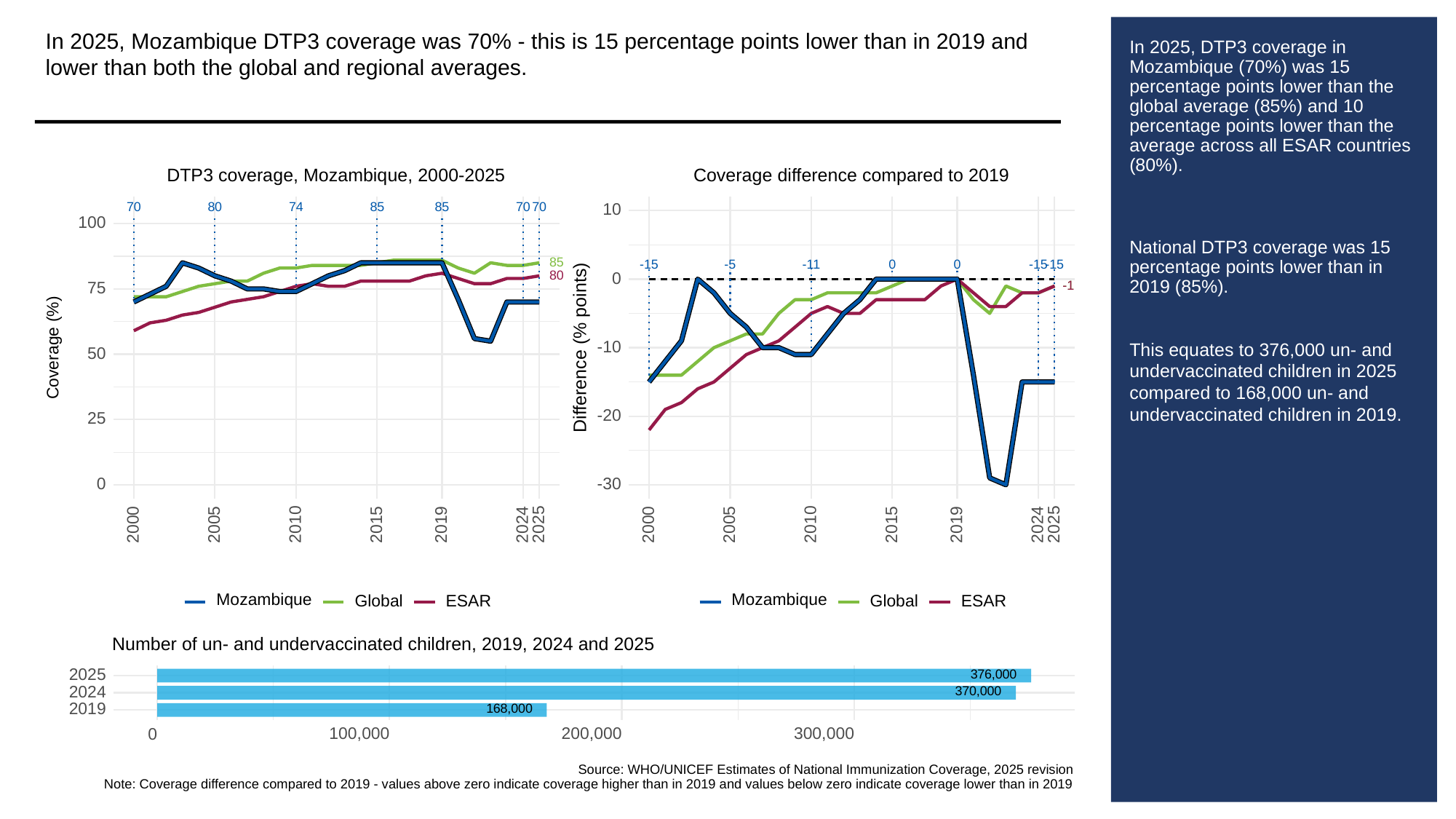

In 2025, Mozambique DTP3 coverage was 70% - this is 15 percentage points lower than in 2019 and lower than both the global and regional averages.
# In 2025, DTP3 coverage in Mozambique (70%) was 15 percentage points lower than the global average (85%) and 10 percentage points lower than the average across all ESAR countries (80%).

National DTP3 coverage was 15 percentage points lower than in 2019 (85%).

This equates to 376,000 un- and undervaccinated children in 2025 compared to 168,000 un- and undervaccinated children in 2019.

Coverage difference compared to 2019
DTP3 coverage, Mozambique, 2000-2025

70
80
85
85
70
70
74
10

100

85

-15
0
0
-15
-15
-11
-5

80
0

-1
-1
75

Difference (% points)
Coverage (%)
-10

50

-20
25

-30
0

2000
2005
2010
2015
2019
2024
2025
2000
2005
2010
2015
2019
2024
2025
Mozambique
Mozambique
Global
ESAR
Global
ESAR

Number of un- and undervaccinated children, 2019, 2024 and 2025

376,000
2025

370,000
2024

168,000
2019

100,000
200,000
300,000
0
Source: WHO/UNICEF Estimates of National Immunization Coverage, 2025 revision
Note: Coverage difference compared to 2019 - values above zero indicate coverage higher than in 2019 and values below zero indicate coverage lower than in 2019